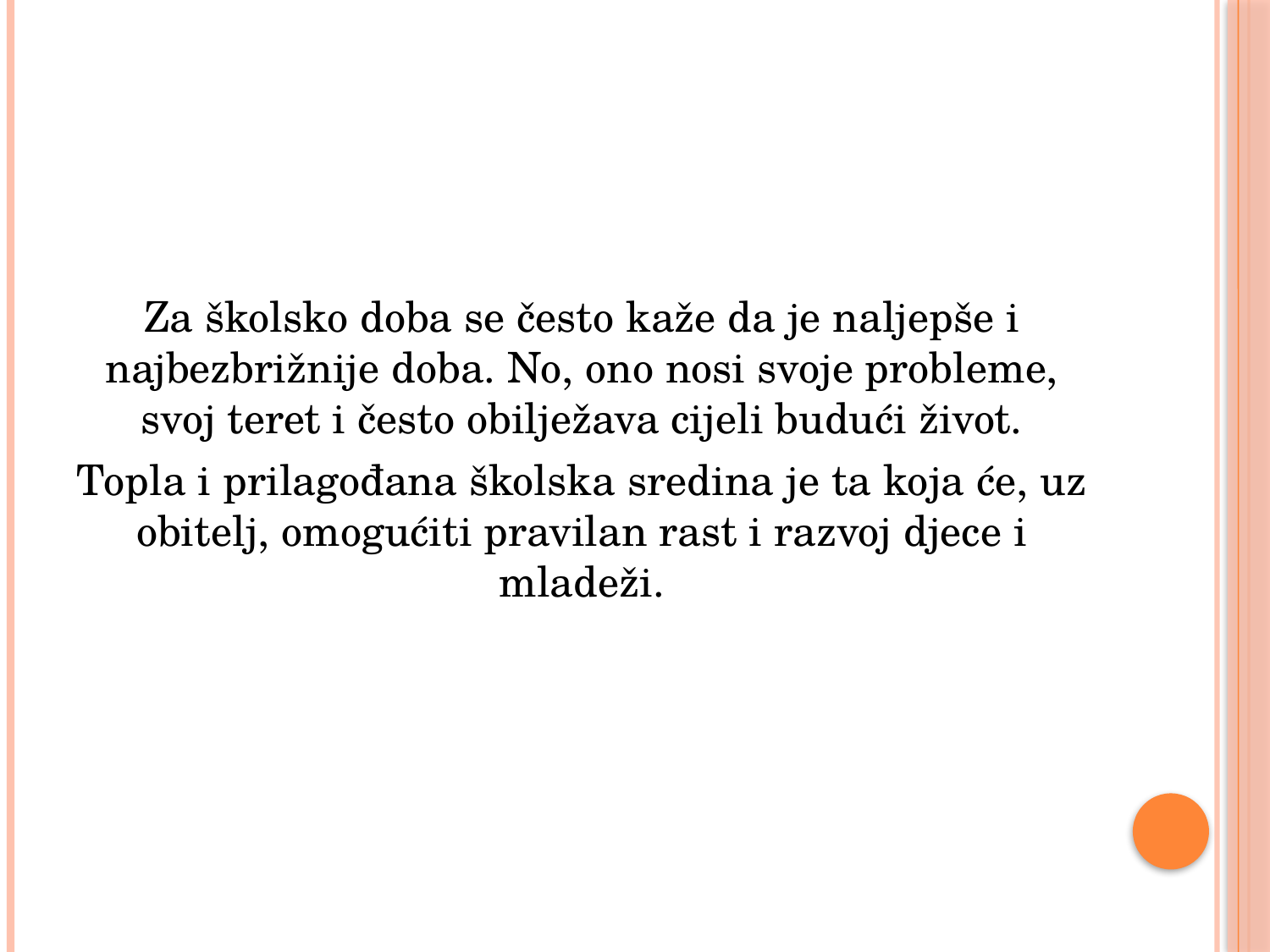

#

Za školsko doba se često kaže da je naljepše i najbezbrižnije doba. No, ono nosi svoje probleme, svoj teret i često obilježava cijeli budući život.
Topla i prilagođana školska sredina je ta koja će, uz obitelj, omogućiti pravilan rast i razvoj djece i mladeži.